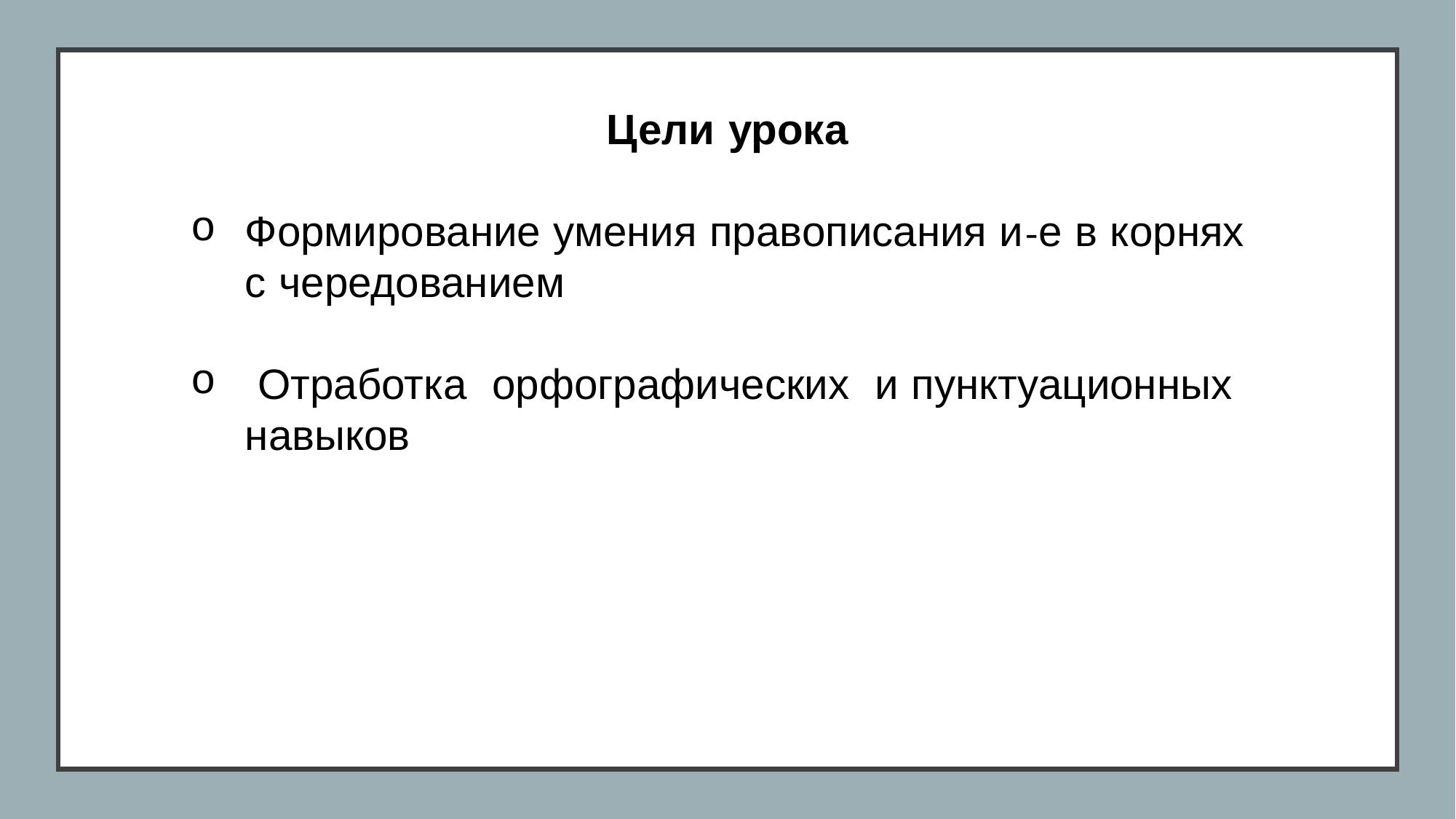

#
Цели урока

Формирование умения правописания и-е в корнях с чередованием

 Отработка  орфографических  и пунктуационных навыков